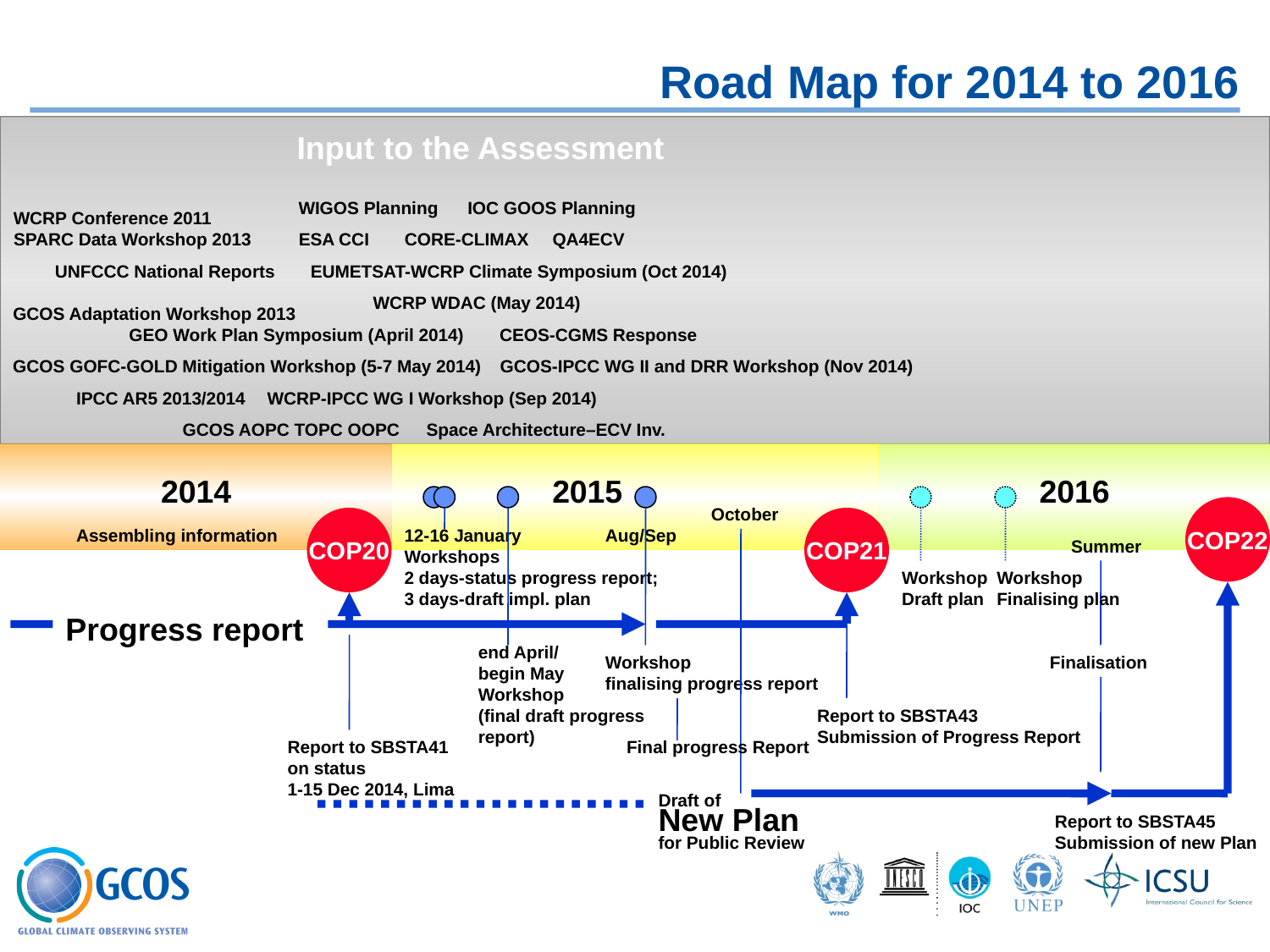

# Road Map for 2014 to 2016

Input to the Assessment
WIGOS Planning
IOC GOOS Planning
WCRP Conference 2011
SPARC Data Workshop 2013
ESA CCI
CORE-CLIMAX
QA4ECV
UNFCCC National Reports
EUMETSAT-WCRP Climate Symposium (Oct 2014)
WCRP WDAC (May 2014)
GCOS Adaptation Workshop 2013
GEO Work Plan Symposium (April 2014)
CEOS-CGMS Response
GCOS GOFC-GOLD Mitigation Workshop (5-7 May 2014)
GCOS-IPCC WG II and DRR Workshop (Nov 2014)
IPCC AR5 2013/2014
WCRP-IPCC WG I Workshop (Sep 2014)
GCOS AOPC TOPC OOPC
Space Architecture–ECV Inv.

2014
2015
2016

October
COP22
COP20

COP21

Assembling information

12-16 January
Workshops
2 days-status progress report;
3 days-draft impl. plan
Aug/Sep

Workshop
finalising progress report

Summer

Workshop
Draft plan

Workshop
Finalising plan

Progress report

end April/
begin May
Workshop
(final draft progress
report)
Finalisation

Report to SBSTA43
Submission of Progress Report
Report to SBSTA41
on status
1-15 Dec 2014, Lima
Final progress Report

Draft of
New Plan

Report to SBSTA45
Submission of new Plan
for Public Review